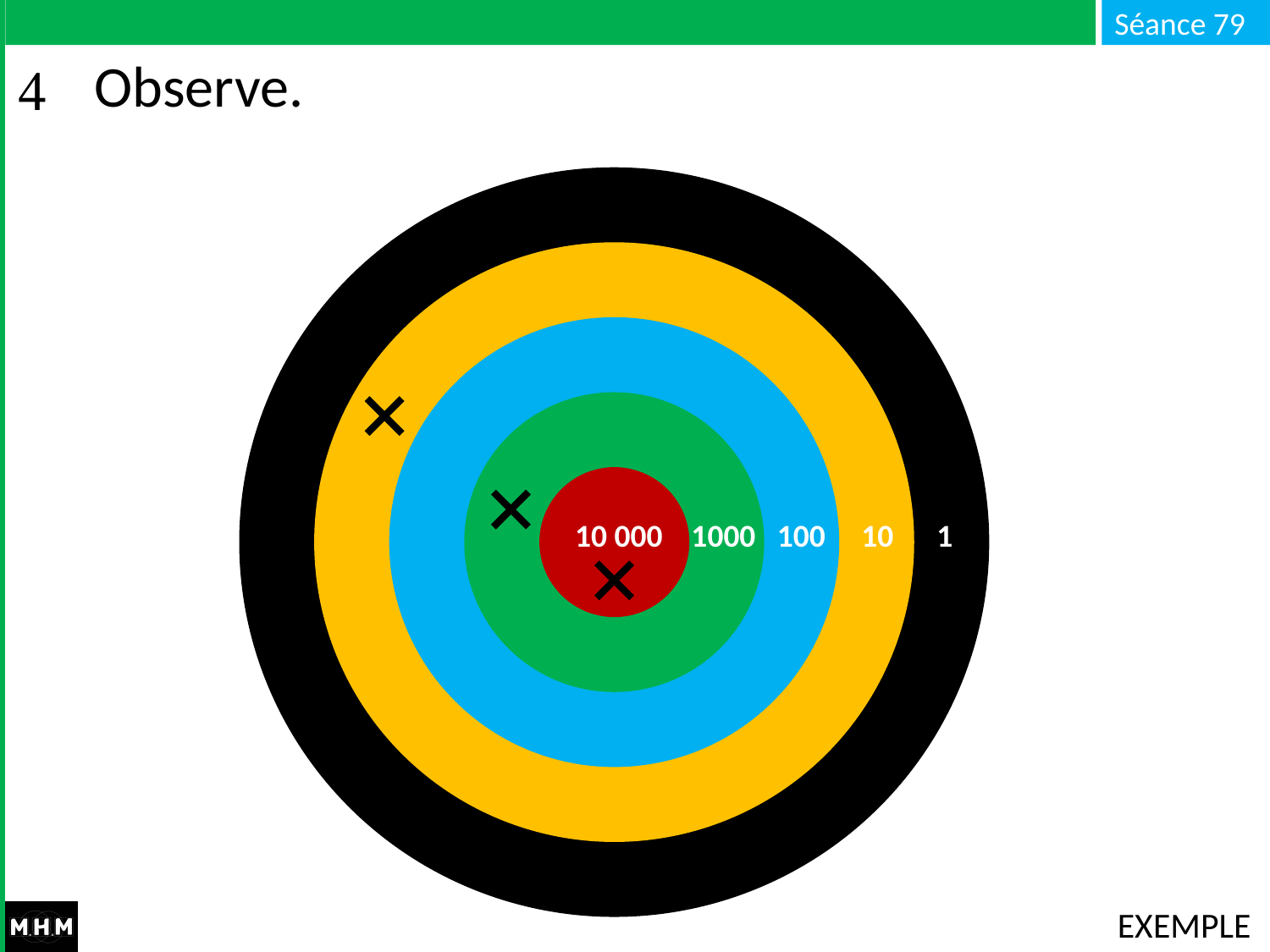

# Observe.

10 000    1000   100     10      1

10 000    1000    100      10

EXEMPLE